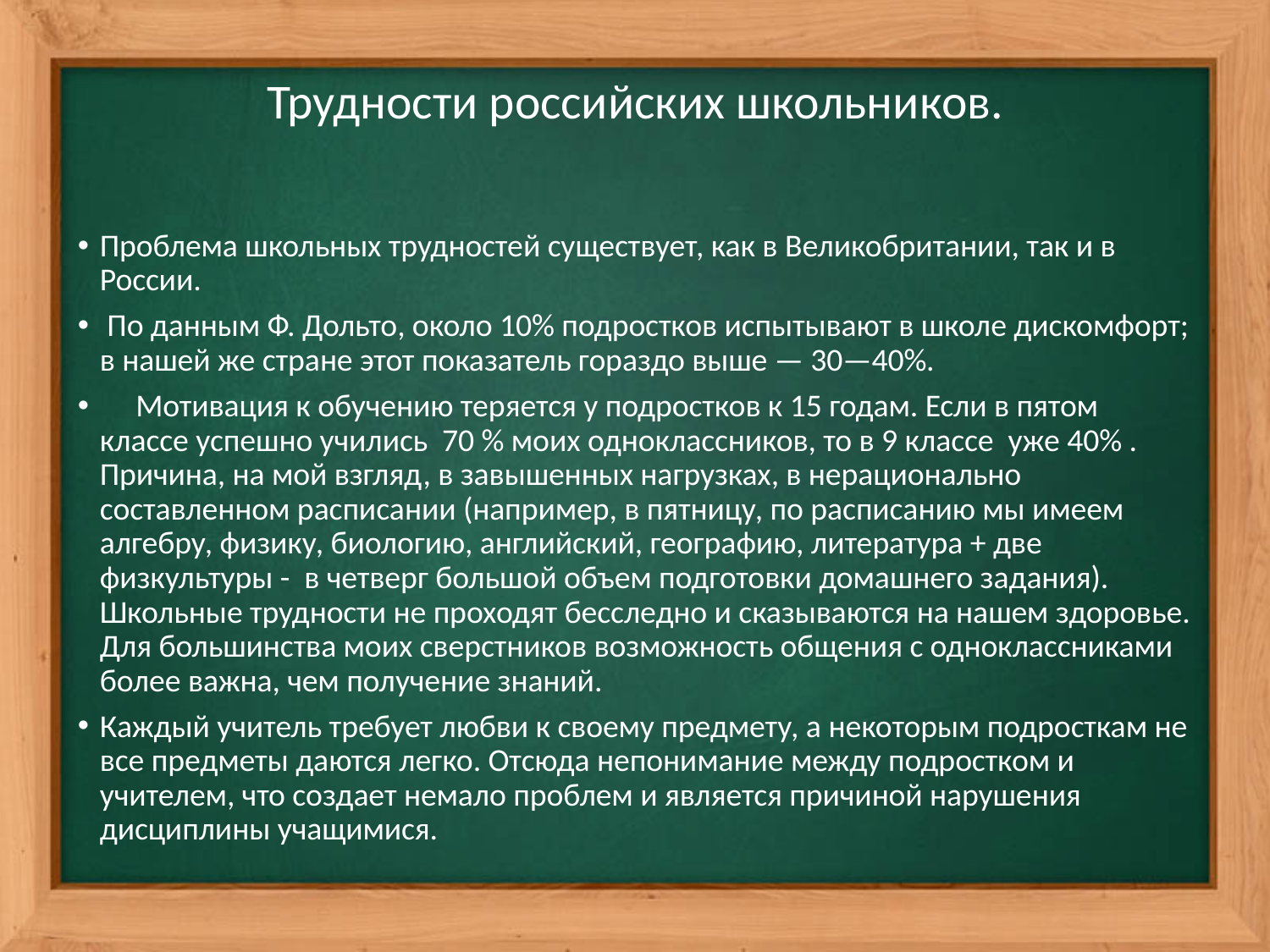

# Трудности российских школьников.
Проблема школьных трудностей существует, как в Великобритании, так и в России.
 По данным Ф. Дольто, около 10% подростков испытывают в школе дискомфорт; в нашей же стране этот показатель гораздо выше — 30—40%.
     Мотивация к обучению теряется у подростков к 15 годам. Если в пятом классе успешно учились  70 % моих одноклассников, то в 9 классе  уже 40% .  Причина, на мой взгляд, в завышенных нагрузках, в нерационально составленном расписании (например, в пятницу, по расписанию мы имеем алгебру, физику, биологию, английский, географию, литература + две физкультуры -  в четверг большой объем подготовки домашнего задания). Школьные трудности не проходят бесследно и сказываются на нашем здоровье. Для большинства моих сверстников возможность общения с одноклассниками более важна, чем получение знаний.
Каждый учитель требует любви к своему предмету, а некоторым подросткам не все предметы даются легко. Отсюда непонимание между подростком и учителем, что создает немало проблем и является причиной нарушения дисциплины учащимися.